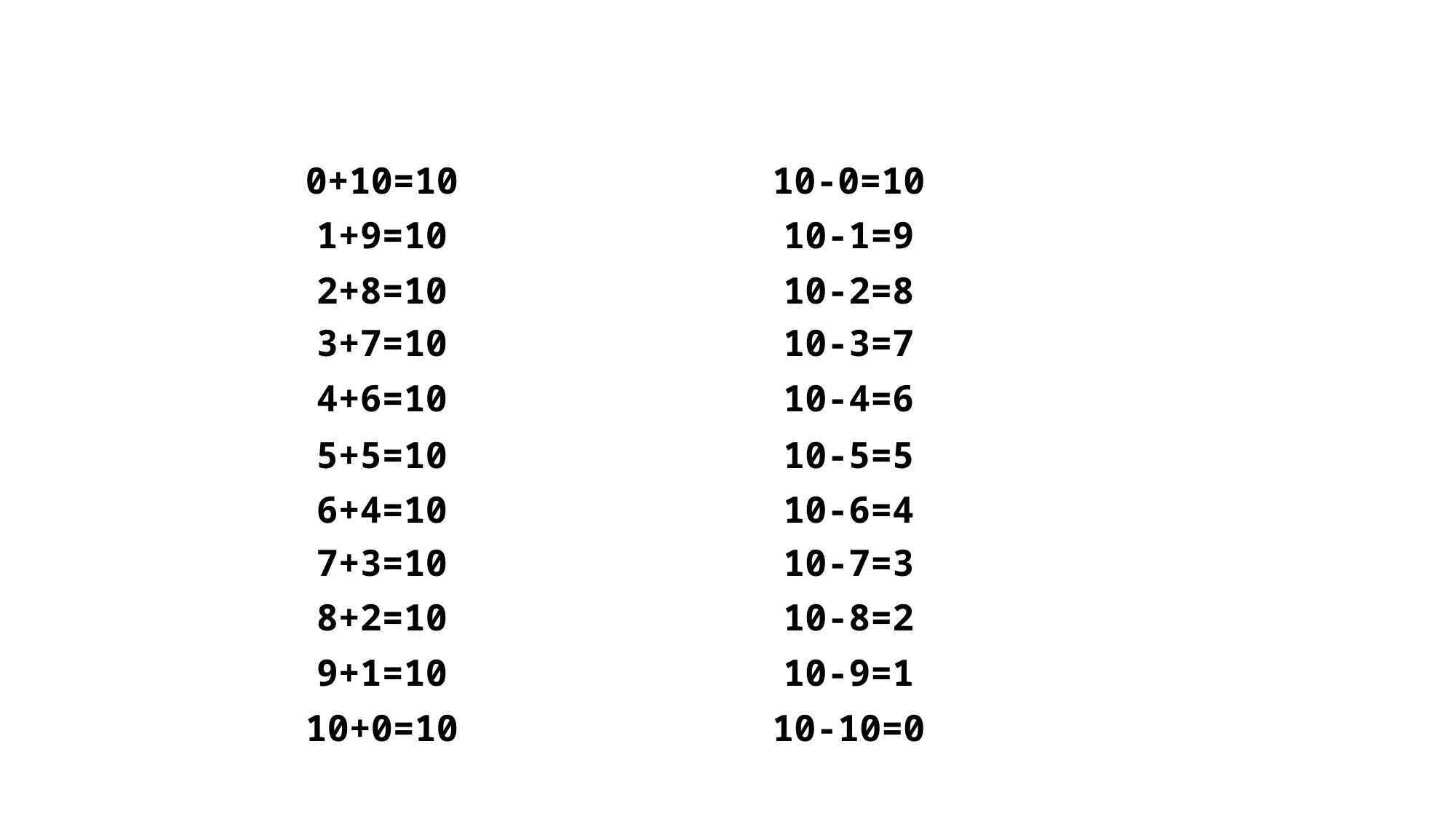

0+10=10
10-0=10
1+9=10
10-1=9
2+8=10
10-2=8
3+7=10
10-3=7
4+6=10
10-4=6
5+5=10
10-5=5
6+4=10
10-6=4
7+3=10
10-7=3
8+2=10
10-8=2
9+1=10
10-9=1
10+0=10
10-10=0